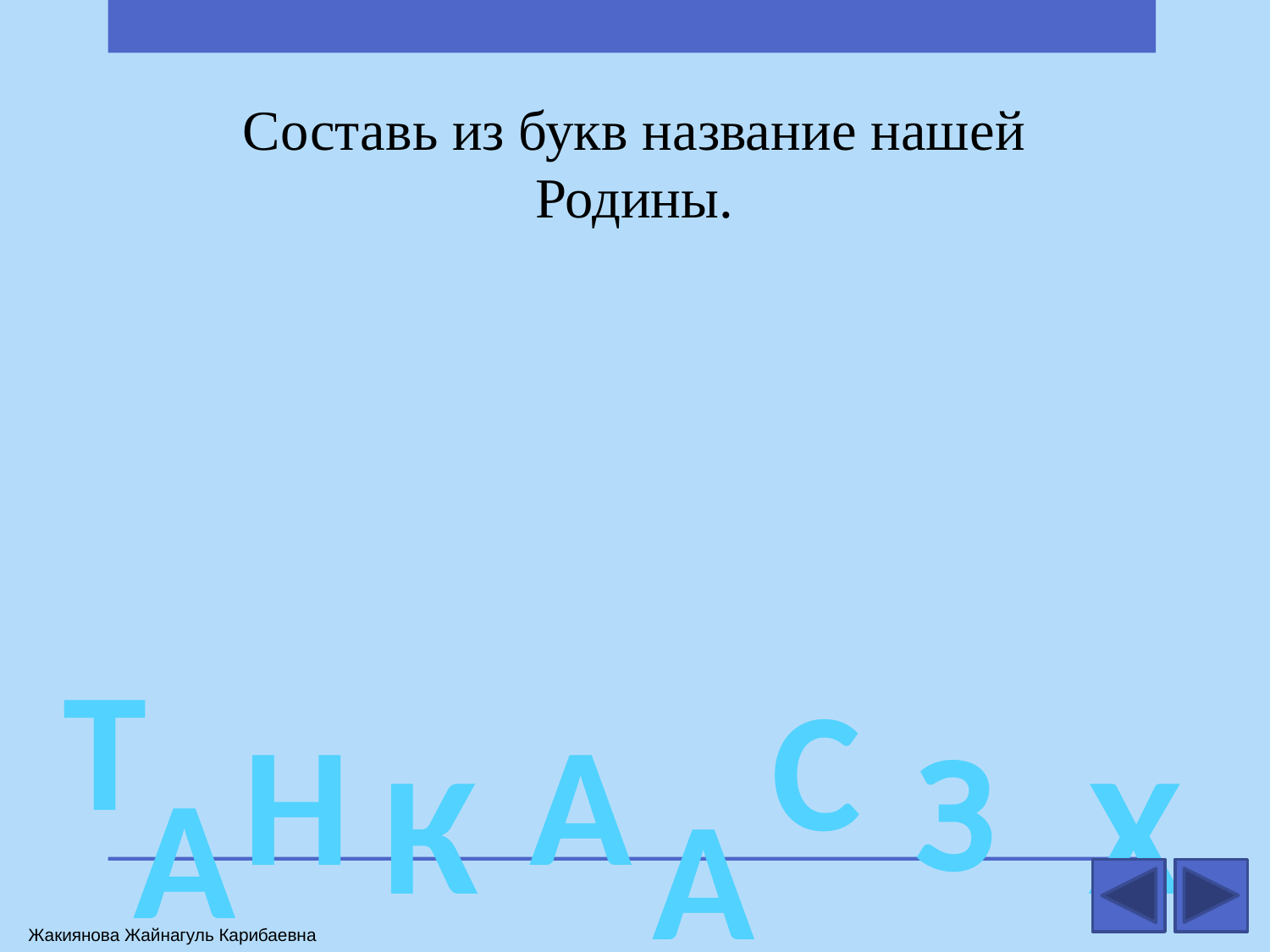

# Составь из букв название нашей Родины.
Т
С
Н
А
З
Х
К
А
А

Жакиянова Жайнагуль Карибаевна